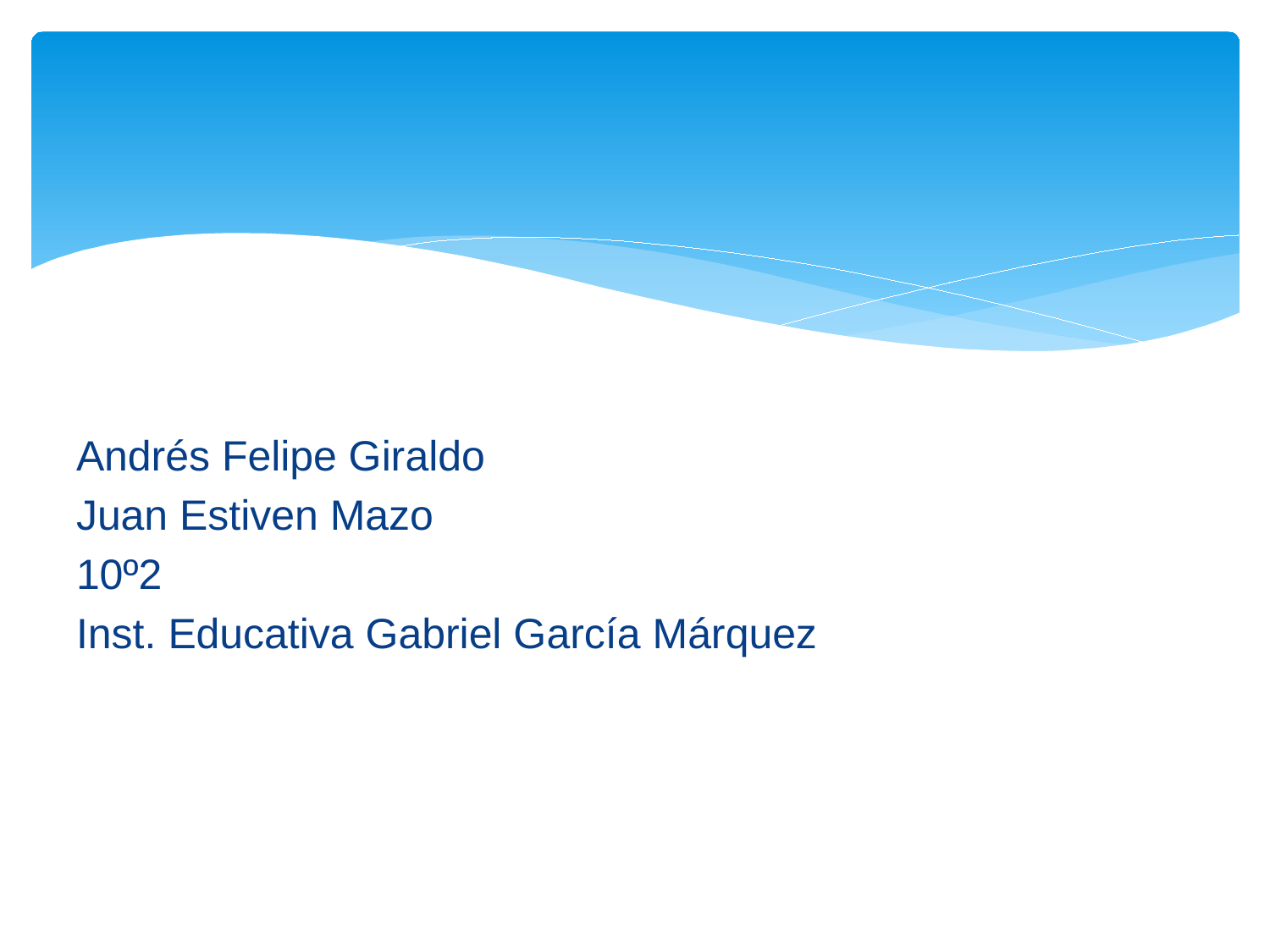

Andrés Felipe Giraldo
Juan Estiven Mazo
10º2
Inst. Educativa Gabriel García Márquez